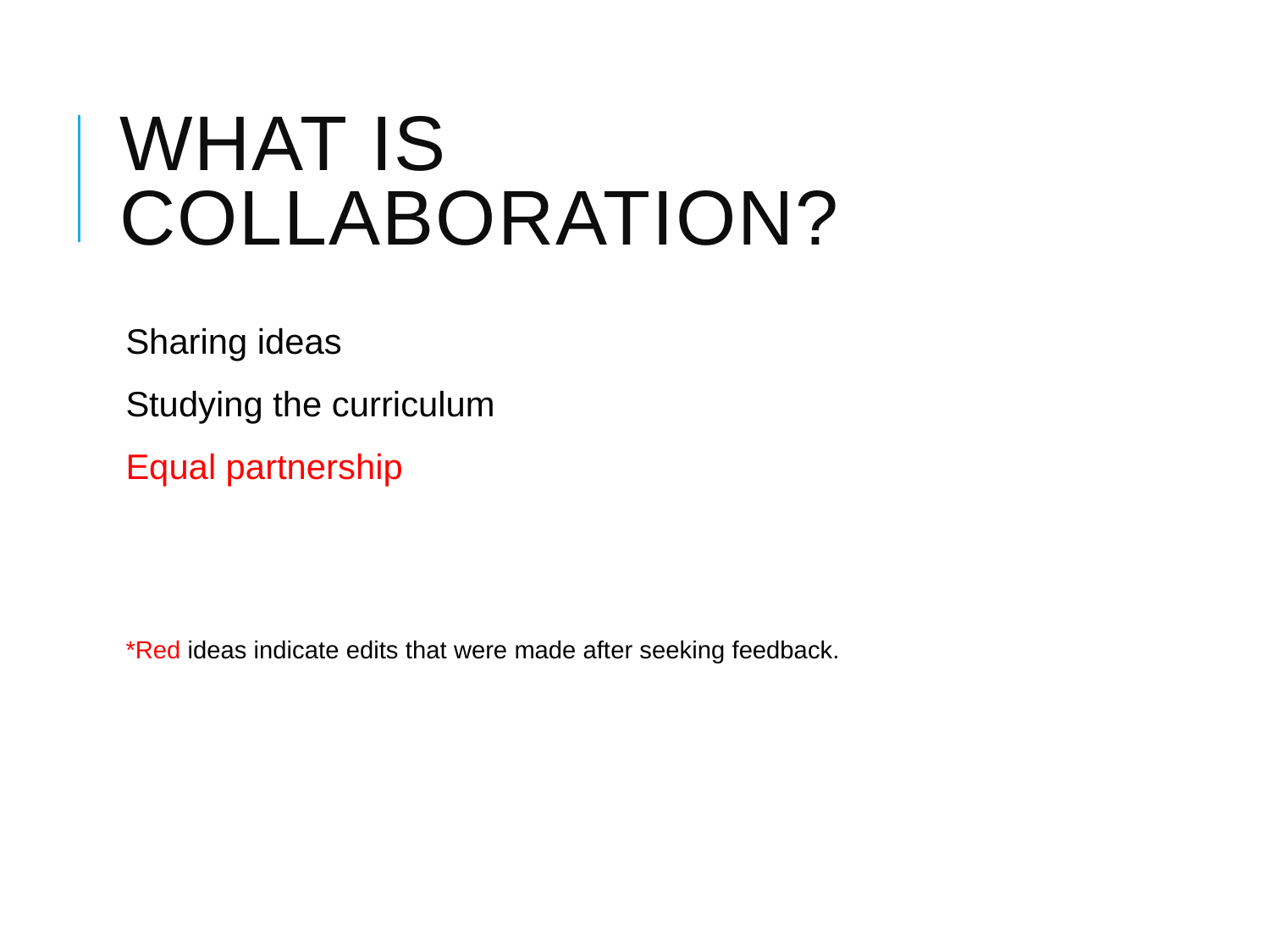

# What is collaboration?
Sharing ideas
Studying the curriculum
Equal partnership

*Red ideas indicate edits that were made after seeking feedback.